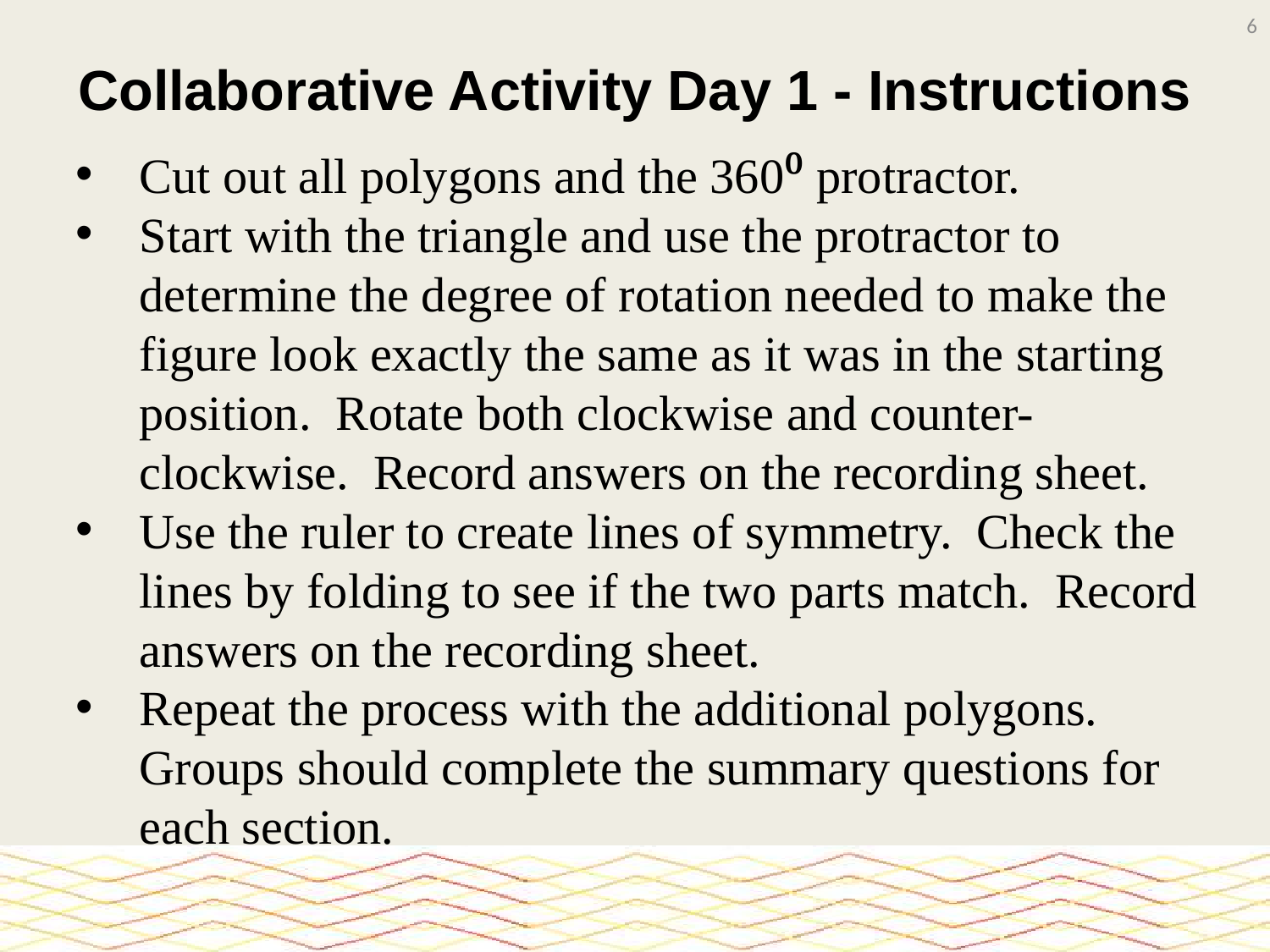

6
# Collaborative Activity Day 1 - Instructions
Cut out all polygons and the 360⁰ protractor.
Start with the triangle and use the protractor to determine the degree of rotation needed to make the figure look exactly the same as it was in the starting position.  Rotate both clockwise and counter-clockwise.  Record answers on the recording sheet.
Use the ruler to create lines of symmetry.  Check the lines by folding to see if the two parts match.  Record answers on the recording sheet.
Repeat the process with the additional polygons.  Groups should complete the summary questions for each section.